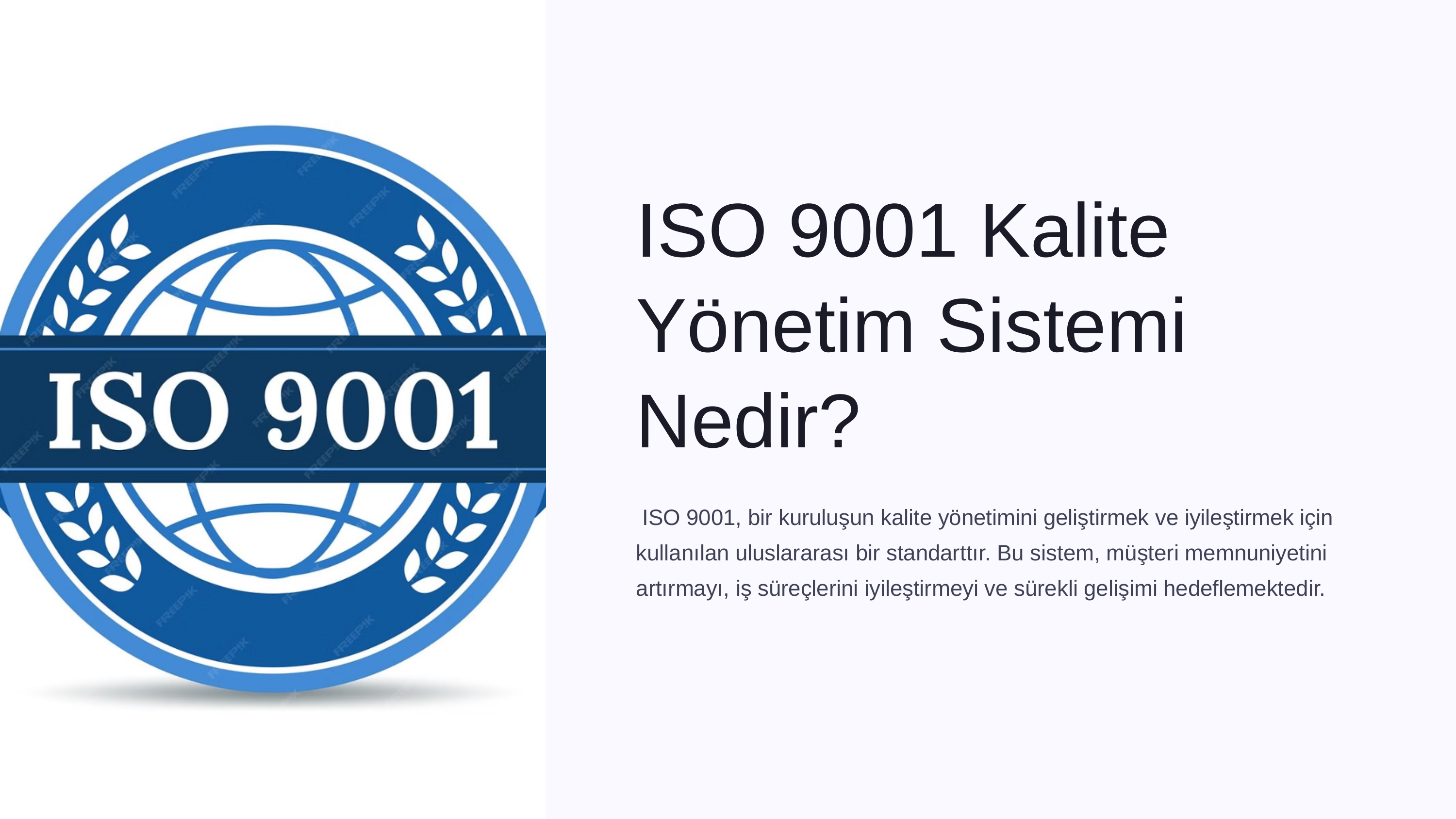

ISO 9001 Kalite Yönetim Sistemi Nedir?
 ISO 9001, bir kuruluşun kalite yönetimini geliştirmek ve iyileştirmek için kullanılan uluslararası bir standarttır. Bu sistem, müşteri memnuniyetini artırmayı, iş süreçlerini iyileştirmeyi ve sürekli gelişimi hedeflemektedir.